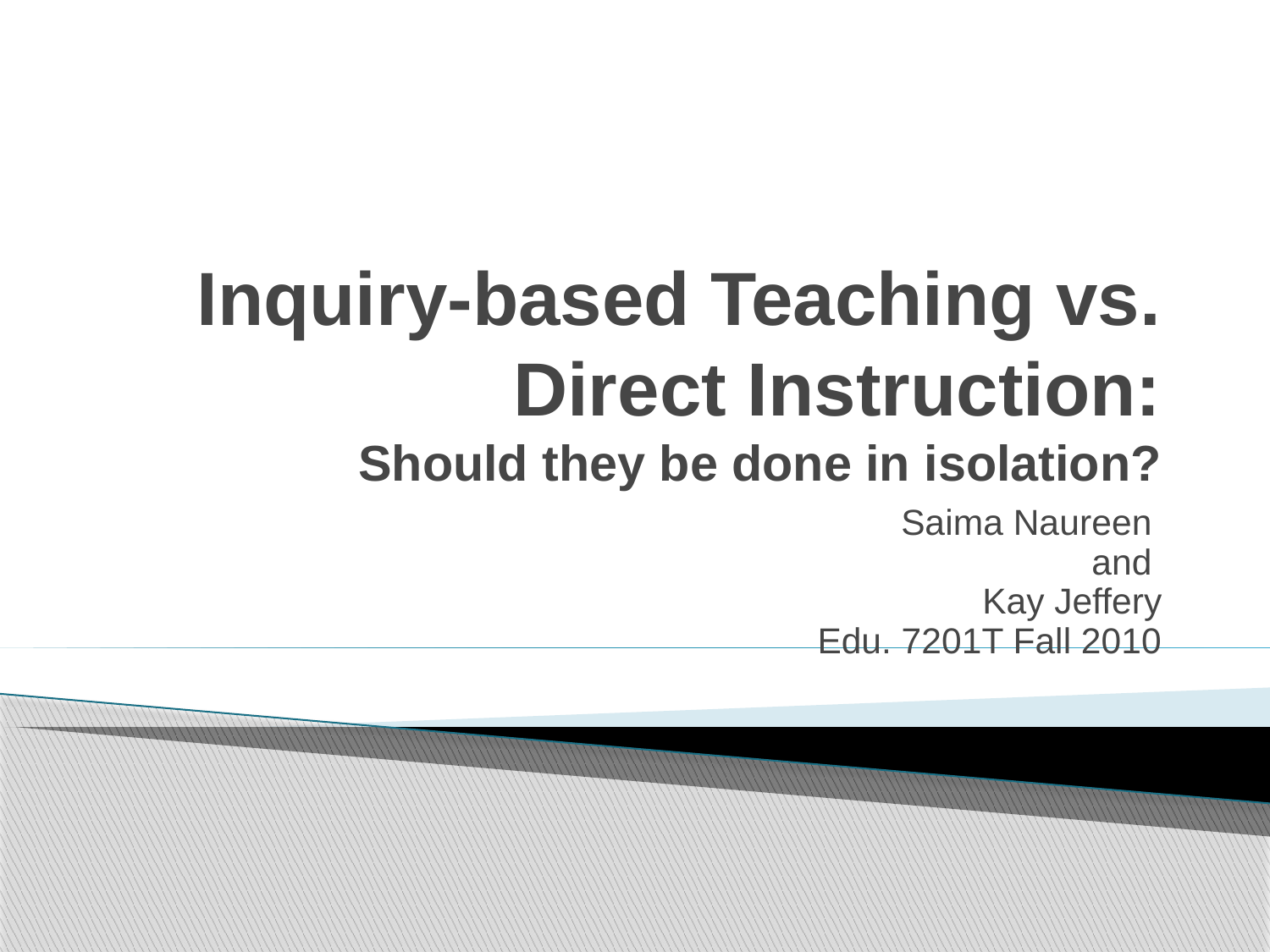

# Inquiry-based Teaching vs. Direct Instruction: Should they be done in isolation?
Saima Naureen
and
Kay Jeffery
Edu. 7201T Fall 2010